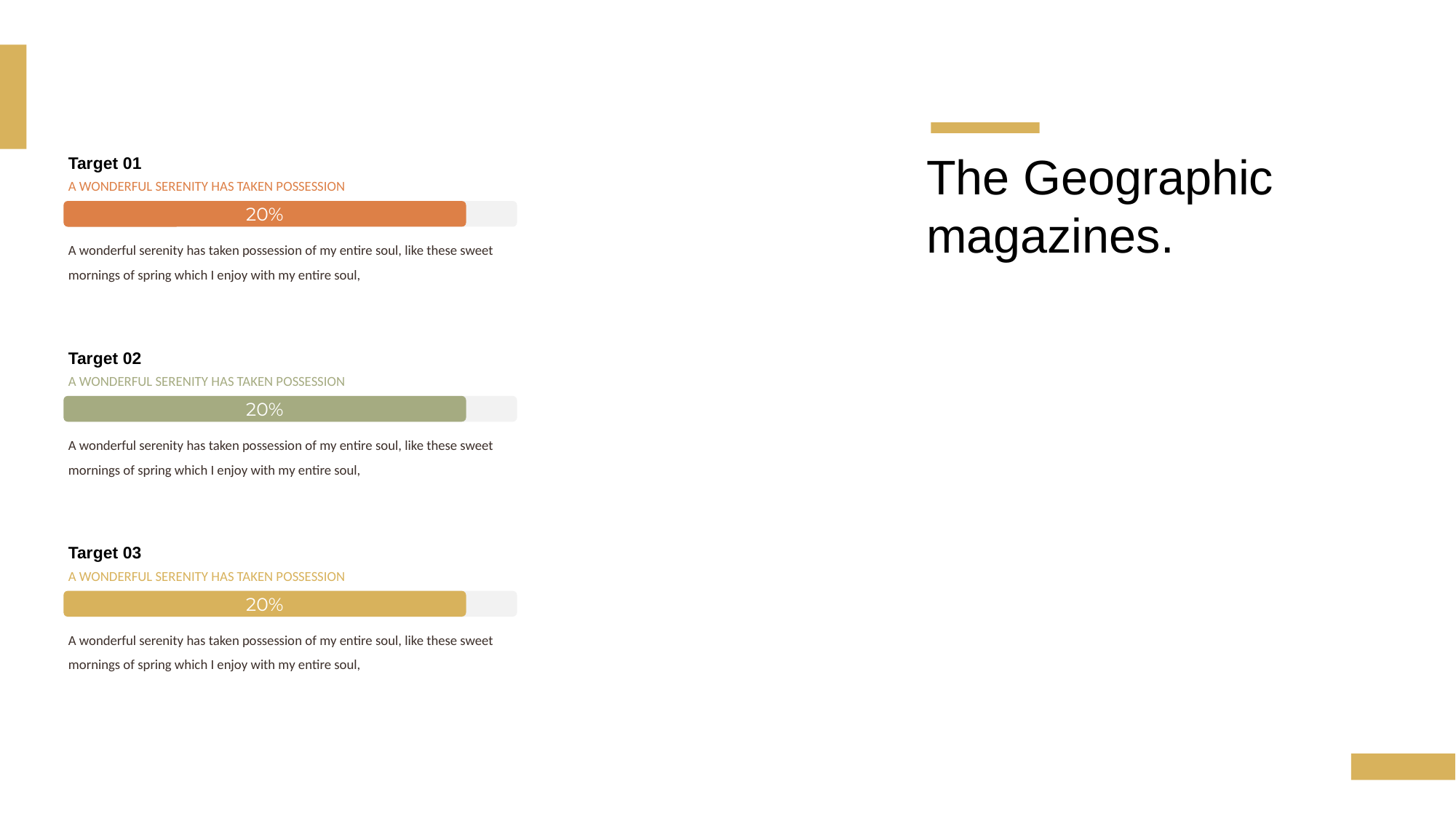

The Geographic magazines.
Target 01
A WONDERFUL SERENITY HAS TAKEN POSSESSION

20%
A wonderful serenity has taken possession of my entire soul, like these sweet mornings of spring which I enjoy with my entire soul,
Target 02

A WONDERFUL SERENITY HAS TAKEN POSSESSION

20%
A wonderful serenity has taken possession of my entire soul, like these sweet mornings of spring which I enjoy with my entire soul,
Target 03
A WONDERFUL SERENITY HAS TAKEN POSSESSION

20%
A wonderful serenity has taken possession of my entire soul, like these sweet mornings of spring which I enjoy with my entire soul,